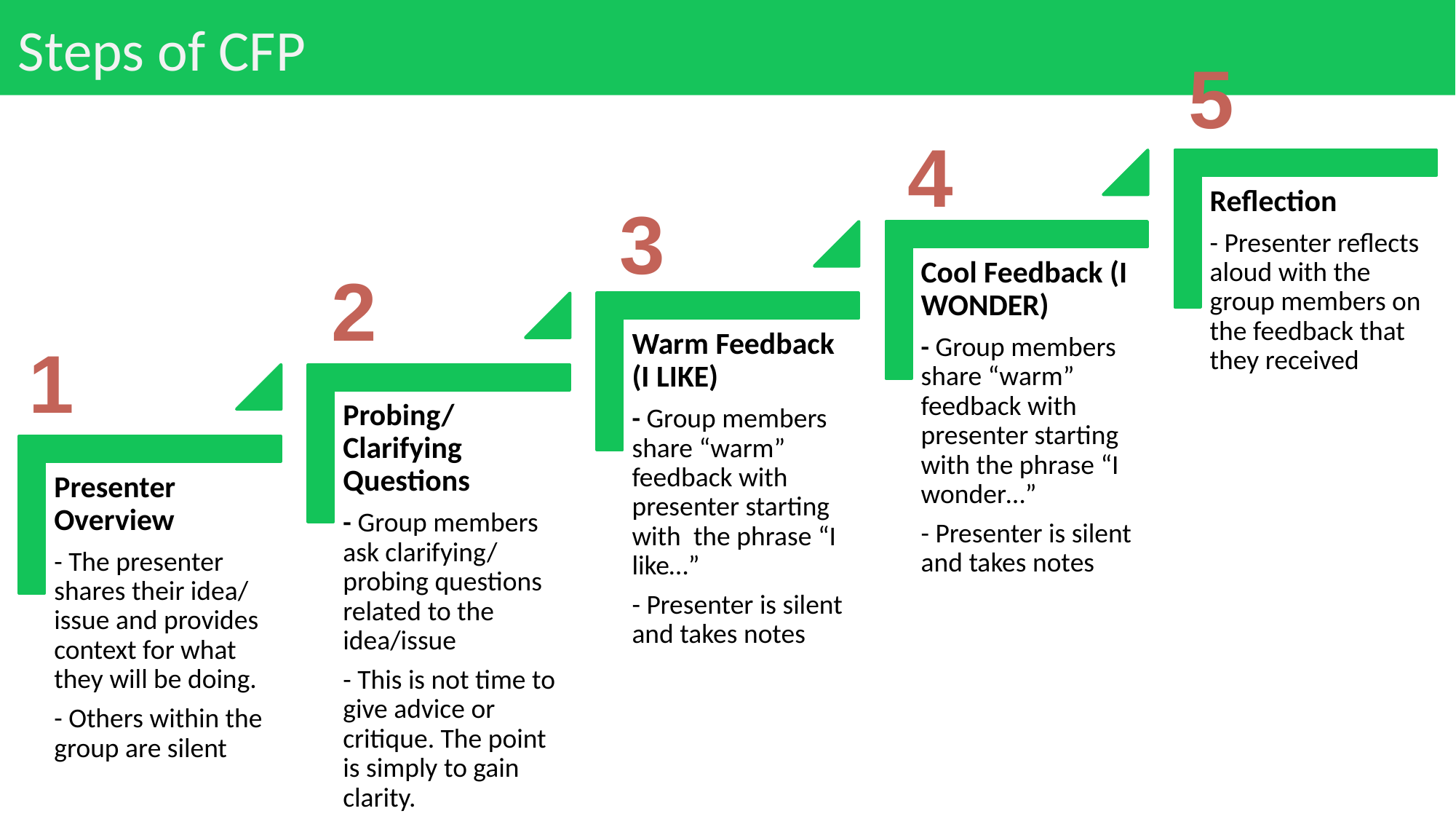

# Steps of CFP
5
4

Reflection
- Presenter reflects aloud with the group members on the feedback that they received

Cool Feedback (I WONDER)
- Group members share “warm” feedback with presenter starting with the phrase “I wonder…”
- Presenter is silent and takes notes

Warm Feedback (I LIKE)
- Group members share “warm” feedback with presenter starting with  the phrase “I like…”
- Presenter is silent and takes notes

Probing/ Clarifying Questions
- Group members ask clarifying/ probing questions related to the idea/issue
- This is not time to give advice or critique. The point is simply to gain clarity.

Presenter Overview
- The presenter shares their idea/ issue and provides context for what they will be doing.
- Others within the group are silent
3
2
1